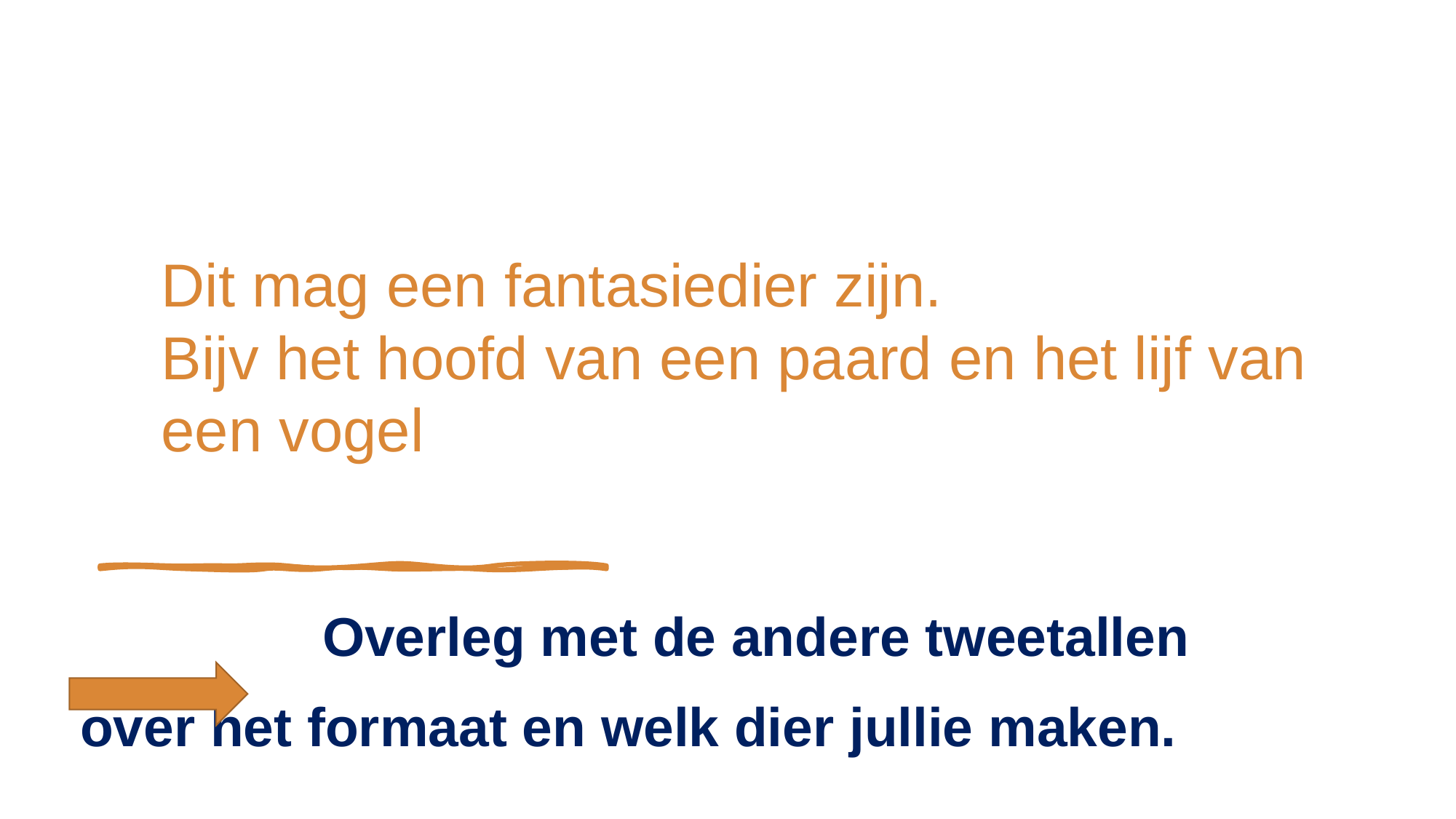

# Dit mag een fantasiedier zijn. Bijv het hoofd van een paard en het lijf van een vogel
      Overleg met de andere tweetallen over het formaat en welk dier jullie maken.